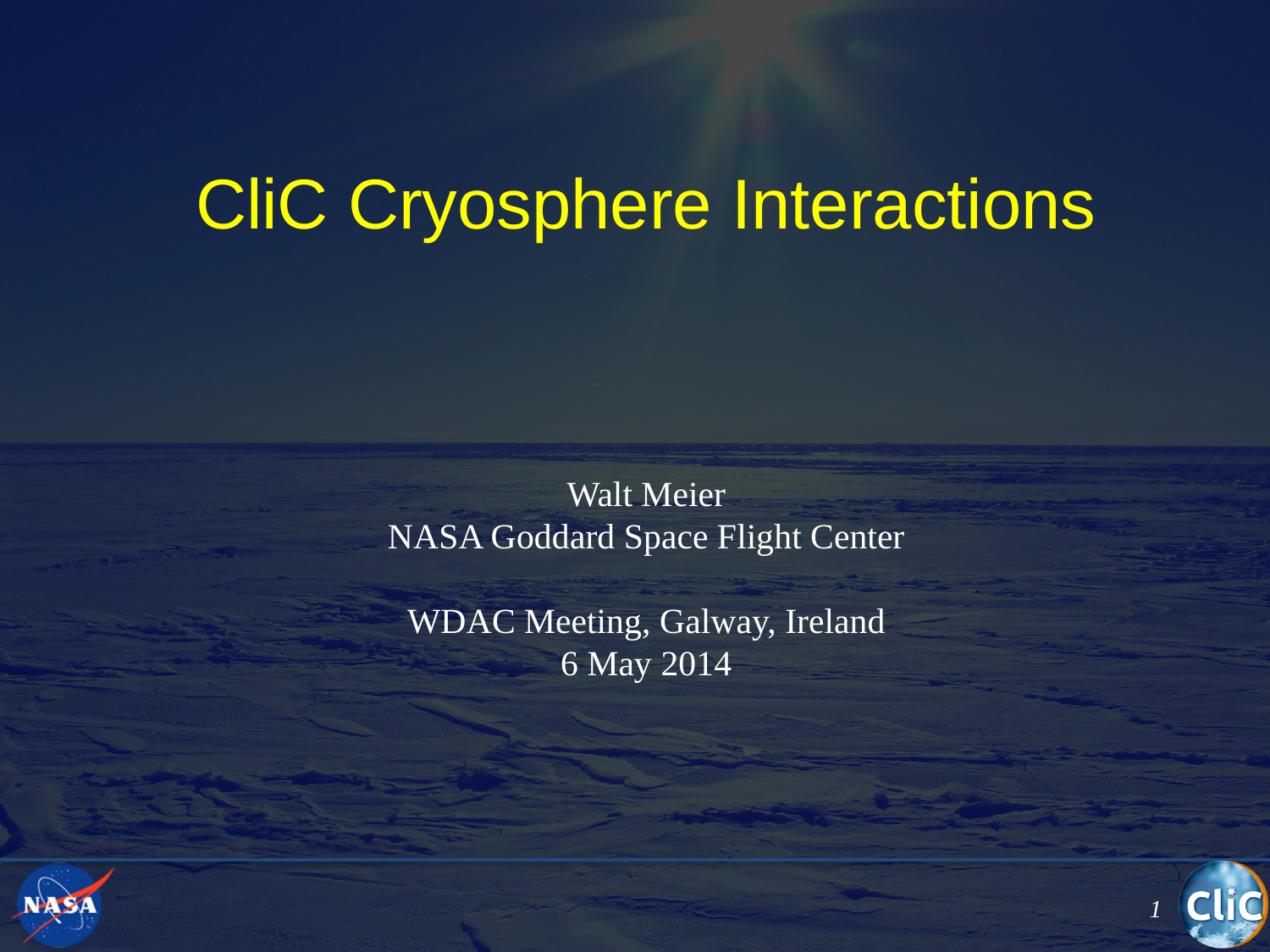

CliC Cryosphere Interactions

Walt Meier
NASA Goddard Space Flight Center

WDAC Meeting, Galway, Ireland
6 May 2014

1